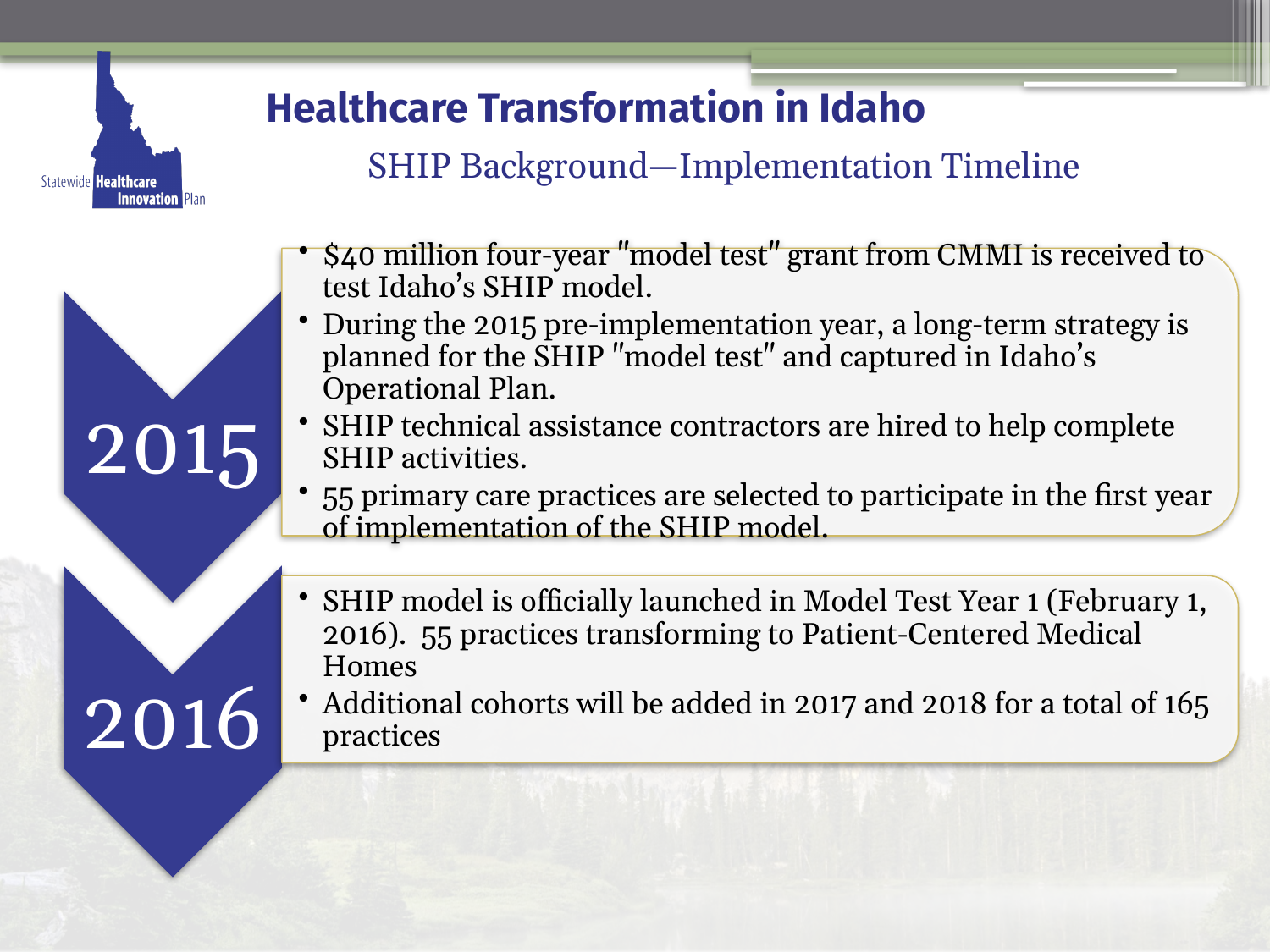

# Healthcare Transformation in Idaho
SHIP Background—Implementation Timeline
2015
$40 million four-year "model test" grant from CMMI is received to test Idaho’s SHIP model.
During the 2015 pre-implementation year, a long-term strategy is planned for the SHIP "model test" and captured in Idaho’s Operational Plan.
SHIP technical assistance contractors are hired to help complete SHIP activities.
55 primary care practices are selected to participate in the first year of implementation of the SHIP model.
2016
SHIP model is officially launched in Model Test Year 1 (February 1, 2016).  55 practices transforming to Patient-Centered Medical Homes
Additional cohorts will be added in 2017 and 2018 for a total of 165 practices